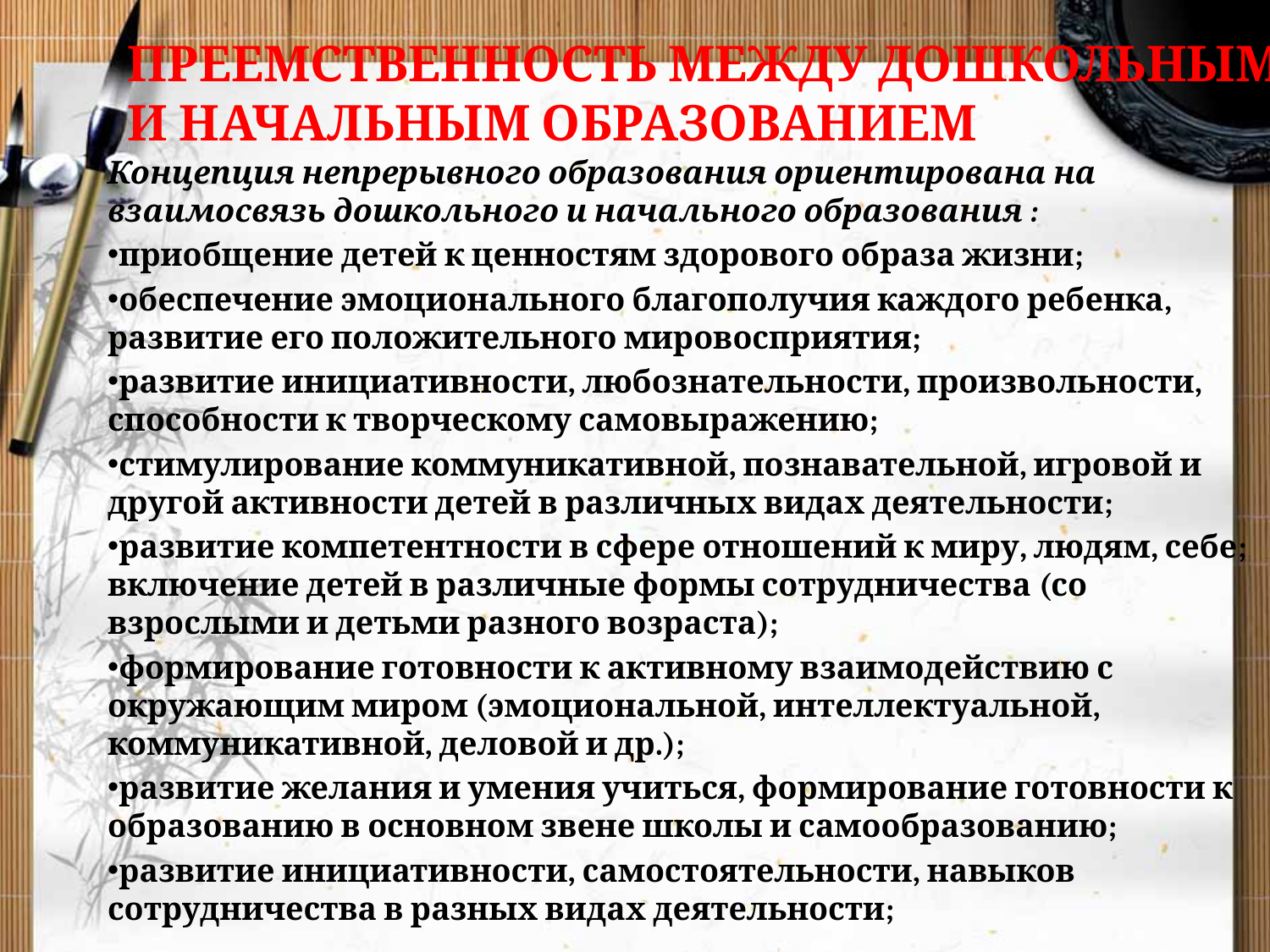

# Преемственность между дошкольным и начальным образованием
Концепция непрерывного образования ориентирована на взаимосвязь дошкольного и начального образования :
приобщение детей к ценностям здорового образа жизни;
обеспечение эмоционального благополучия каждого ребенка, развитие его положительного мировосприятия;
развитие инициативности, любознательности, произвольности, способности к творческому самовыражению;
стимулирование коммуникативной, познавательной, игровой и другой активности детей в различных видах деятельности;
развитие компетентности в сфере отношений к миру, людям, себе; включение детей в различные формы сотрудничества (со взрослыми и детьми разного возраста);
формирование готовности к активному взаимодействию с окружающим миром (эмоциональной, интеллектуальной, коммуникативной, деловой и др.);
развитие желания и умения учиться, формирование готовности к образованию в основном звене школы и самообразованию;
развитие инициативности, самостоятельности, навыков сотрудничества в разных видах деятельности;